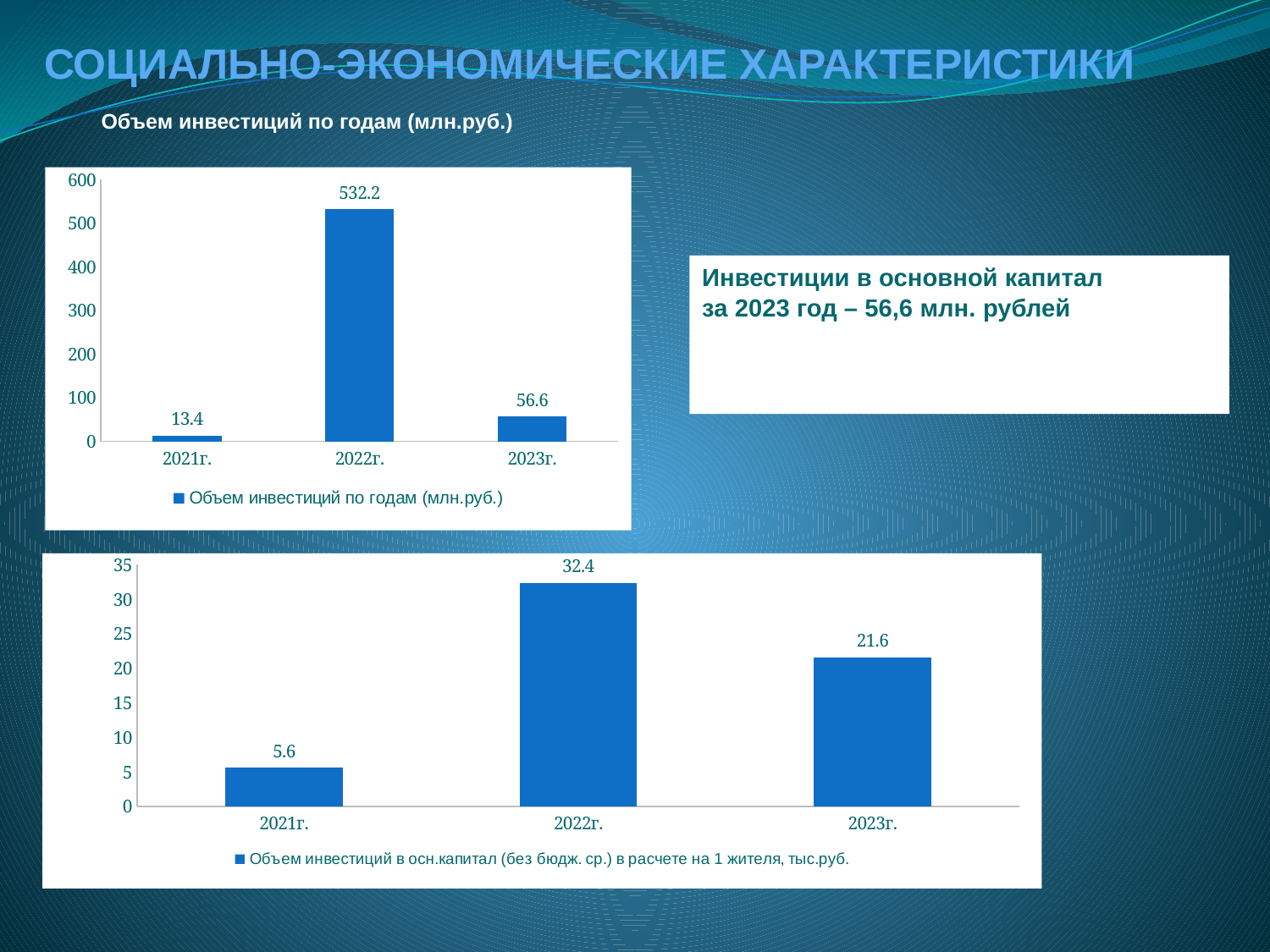

СОЦИАЛЬНО-ЭКОНОМИЧЕСКИЕ ХАРАКТЕРИСТИКИ
Объем инвестиций по годам (млн.руб.)

### Chart

| Category | Объем инвестиций по годам (млн.руб.) |
|---|---|
| 2021г. | 13.4 |
| 2022г. | 532.2 |
| 2023г. | 56.6 |
Инвестиции в основной капитал
за 2023 год – 56,6 млн. рублей

### Chart

| Category | Объем инвестиций в осн.капитал (без бюдж. ср.) в расчете на 1 жителя, тыс.руб. |
|---|---|
| 2021г. | 5.6 |
| 2022г. | 32.4 |
| 2023г. | 21.6 |